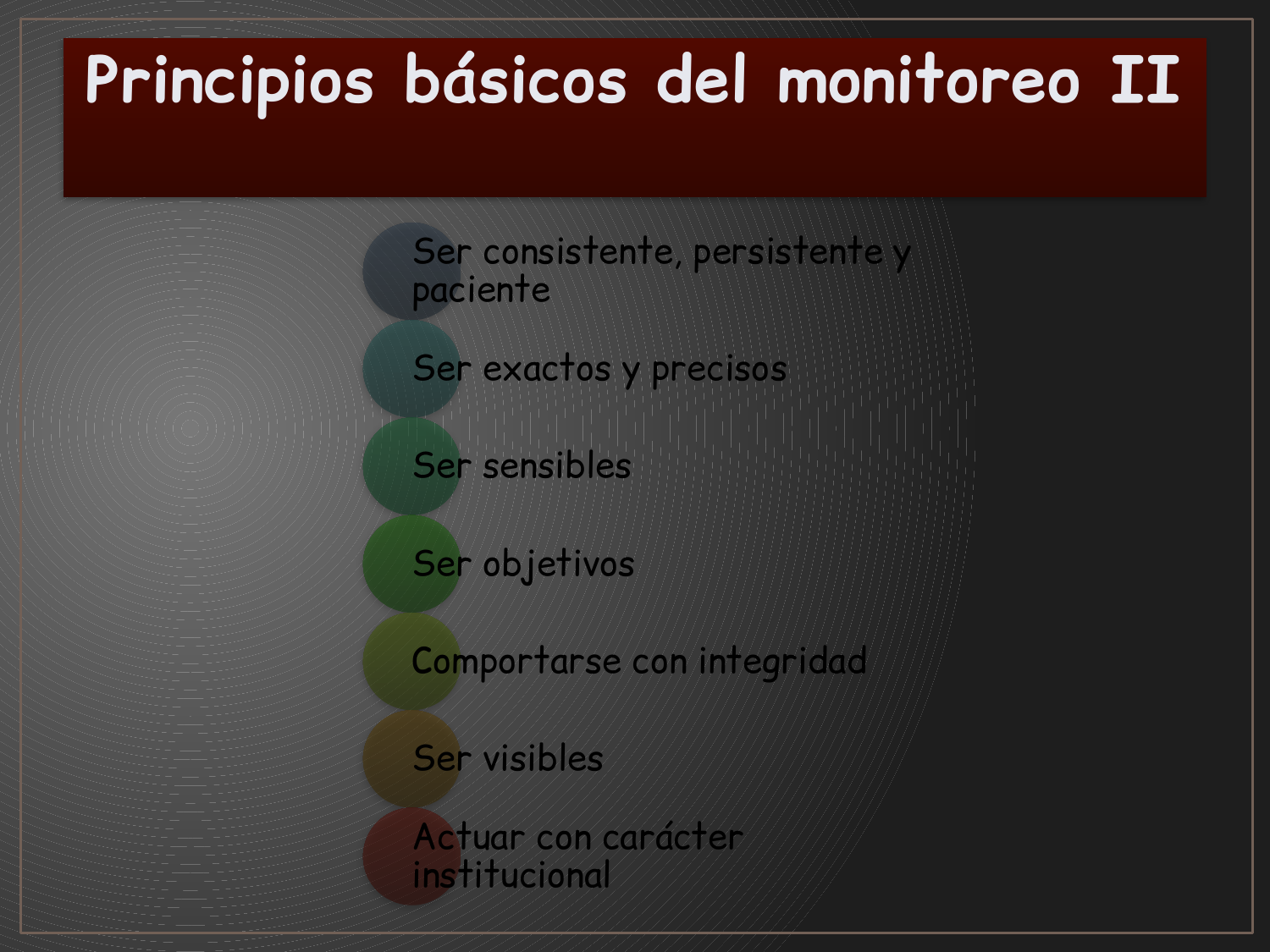

# Principios básicos del monitoreo II
Ser consistente, persistente y paciente
Ser exactos y precisos
Ser sensibles
Ser objetivos
Comportarse con integridad
Ser visibles
Actuar con carácter institucional